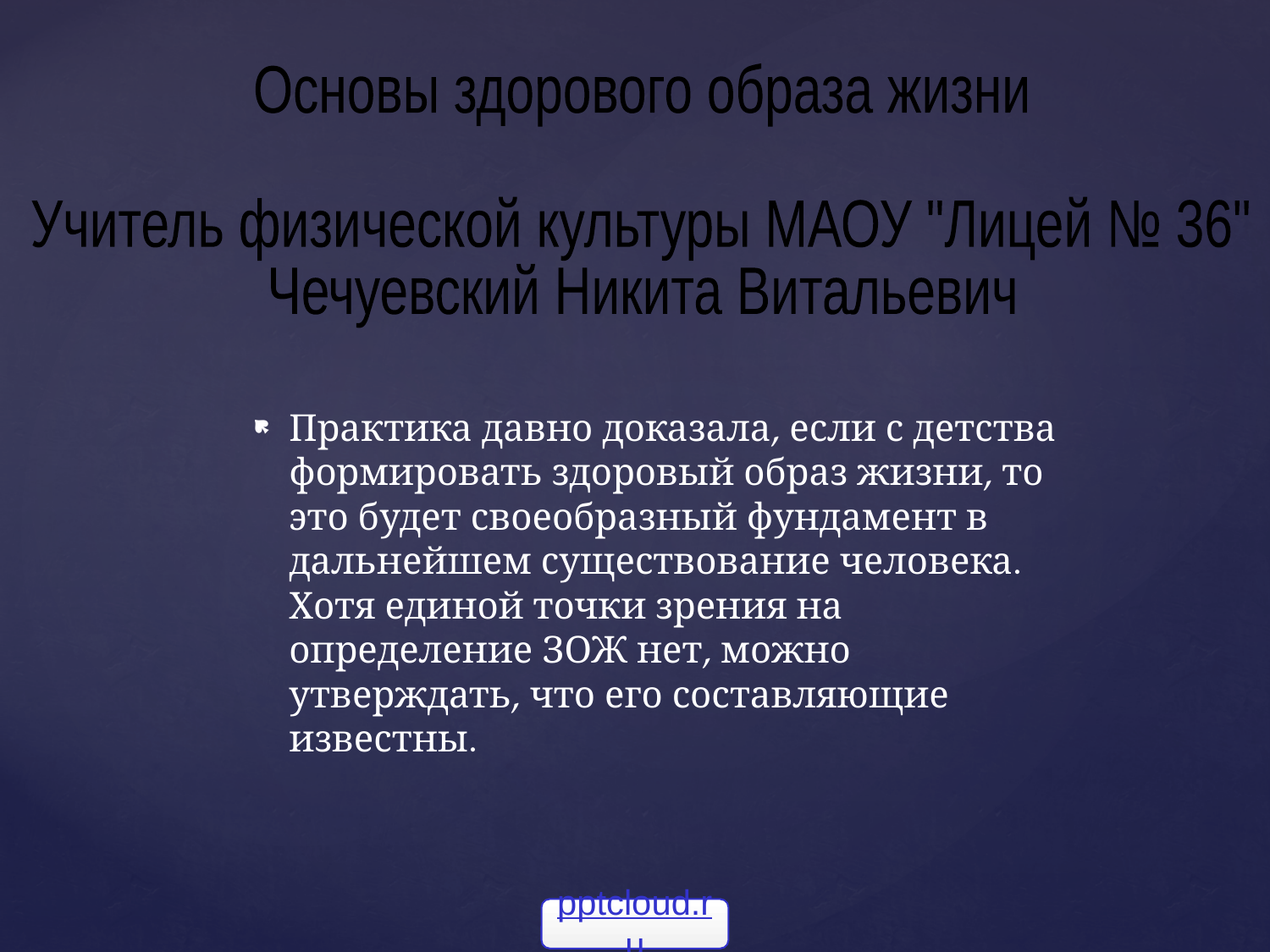

Основы здорового образа жизни

Учитель физической культуры МАОУ "Лицей № 36"
Чечуевский Никита Витальевич
Практика давно доказала, если с детства формировать здоровый образ жизни, то это будет своеобразный фундамент в дальнейшем существование человека. Хотя единой точки зрения на определение ЗОЖ нет, можно утверждать, что его составляющие известны.
pptcloud.ru